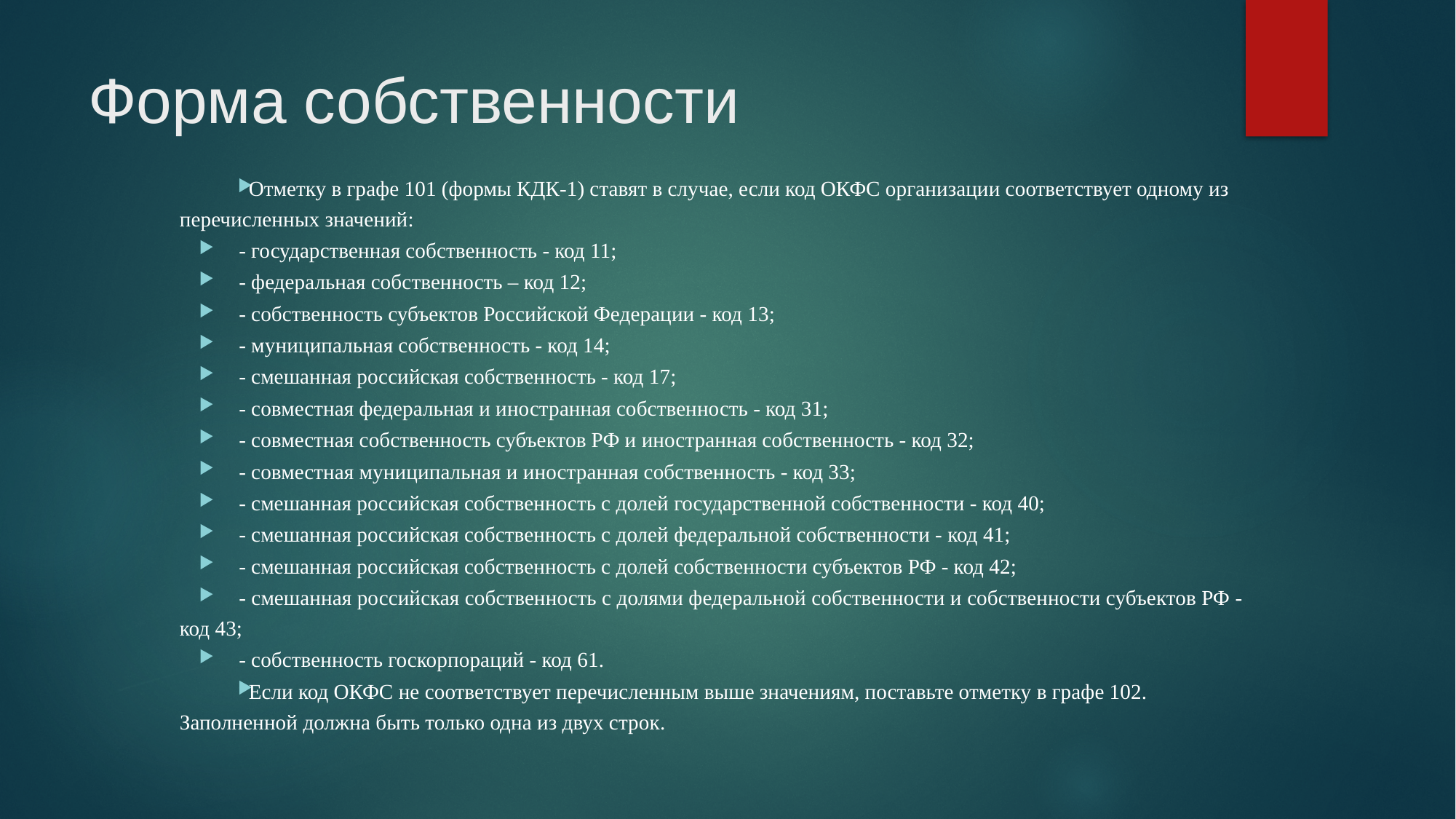

# Форма собственности
Отметку в графе 101 (формы КДК-1) ставят в случае, если код ОКФС организации соответствует одному из перечисленных значений:
- государственная собственность - код 11;
- федеральная собственность – код 12;
- собственность субъектов Российской Федерации - код 13;
- муниципальная собственность - код 14;
- смешанная российская собственность - код 17;
- совместная федеральная и иностранная собственность - код 31;
- совместная собственность субъектов РФ и иностранная собственность - код 32;
- совместная муниципальная и иностранная собственность - код 33;
- смешанная российская собственность с долей государственной собственности - код 40;
- смешанная российская собственность с долей федеральной собственности - код 41;
- смешанная российская собственность с долей собственности субъектов РФ - код 42;
- смешанная российская собственность с долями федеральной собственности и собственности субъектов РФ - код 43;
- собственность госкорпораций - код 61.
Если код ОКФС не соответствует перечисленным выше значениям, поставьте отметку в графе 102. Заполненной должна быть только одна из двух строк.